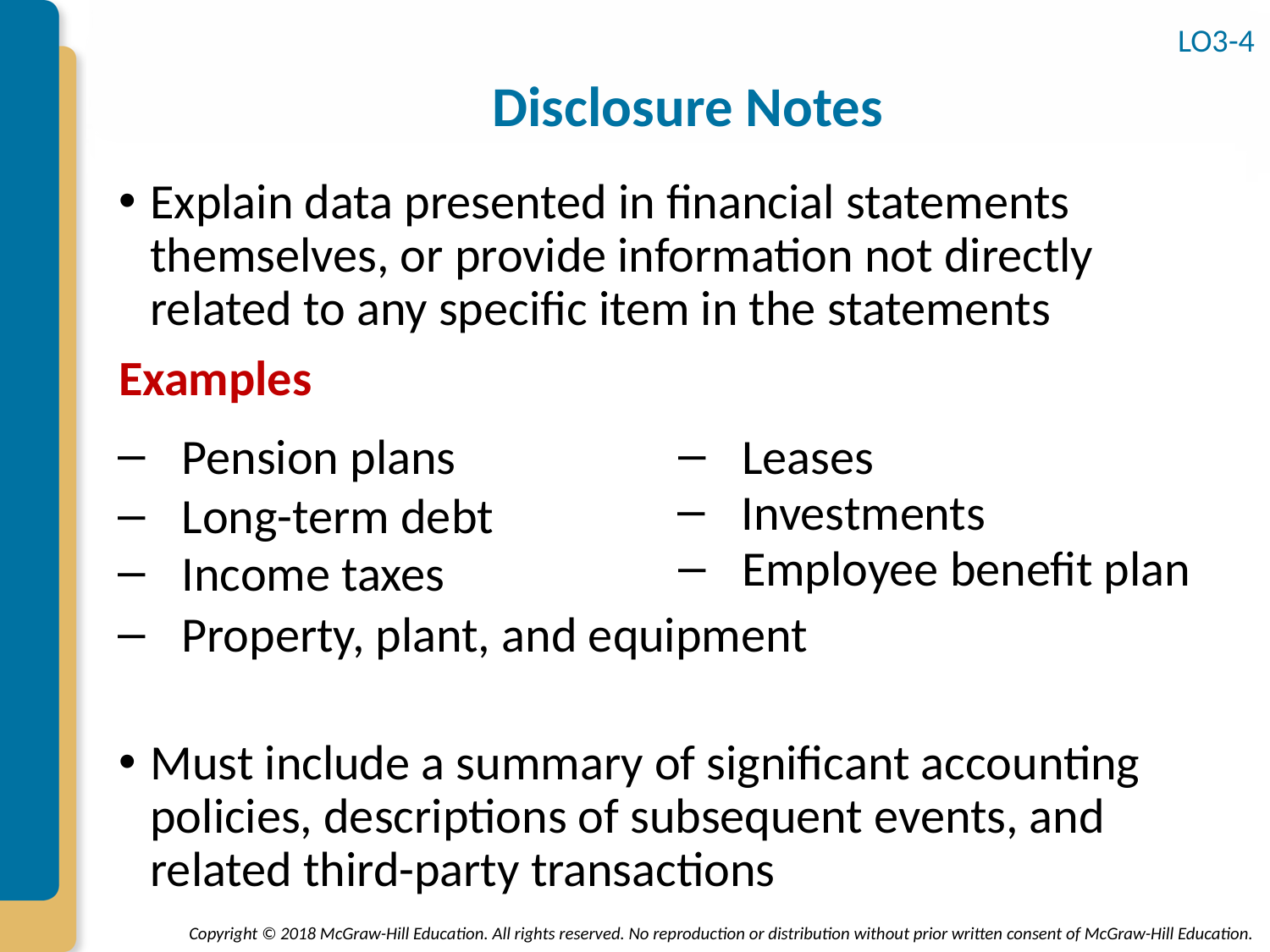

# Disclosure Notes
LO3-4
Explain data presented in financial statements themselves, or provide information not directly related to any specific item in the statements
Examples

Must include a summary of significant accounting policies, descriptions of subsequent events, and related third-party transactions
Leases
Pension plans
Investments
Long-term debt
Employee benefit plan
Income taxes
Property, plant, and equipment